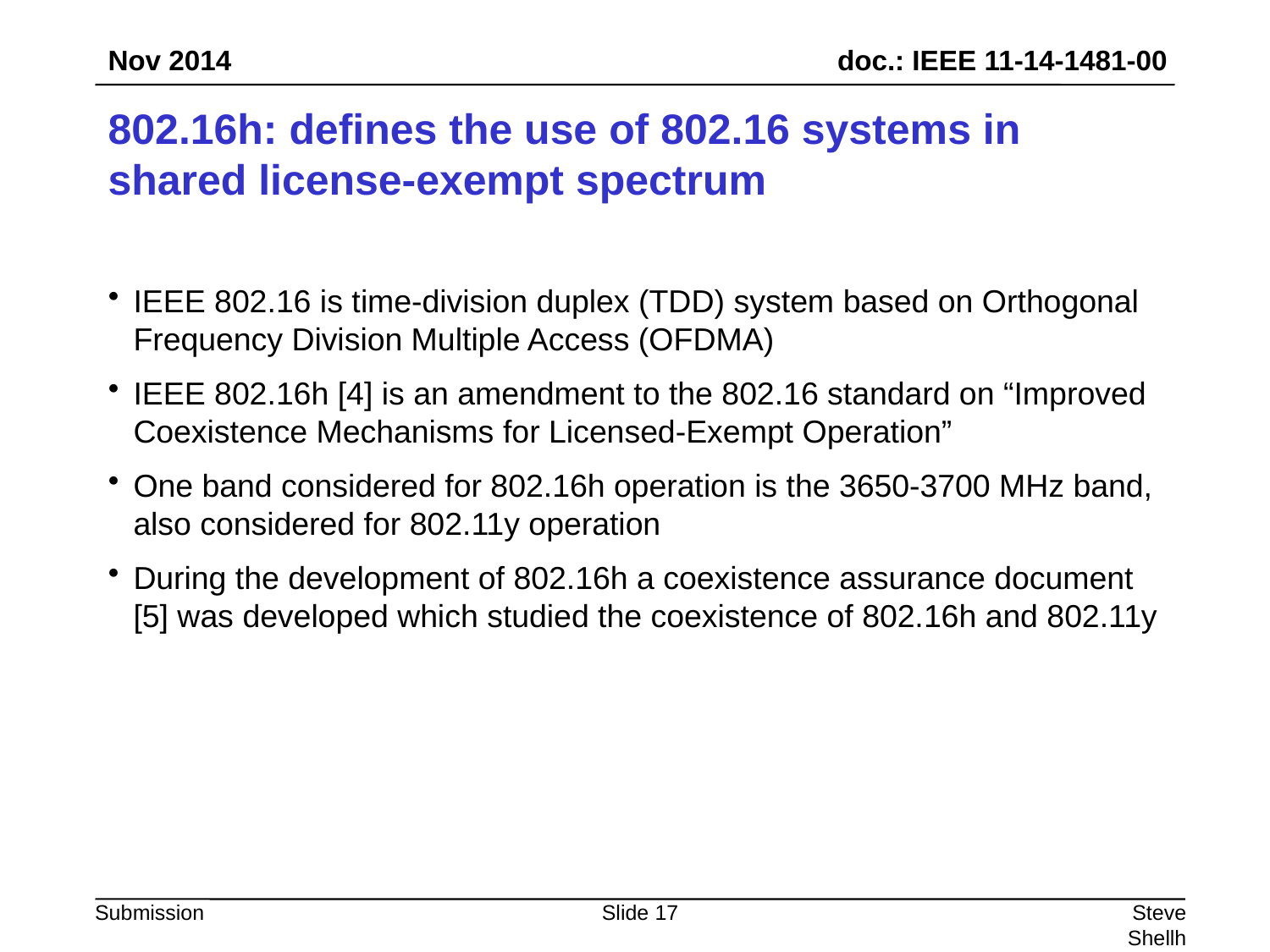

Nov 2014
# 802.16h: defines the use of 802.16 systems in shared license-exempt spectrum
IEEE 802.16 is time-division duplex (TDD) system based on Orthogonal Frequency Division Multiple Access (OFDMA)
IEEE 802.16h [4] is an amendment to the 802.16 standard on “Improved Coexistence Mechanisms for Licensed-Exempt Operation”
One band considered for 802.16h operation is the 3650-3700 MHz band, also considered for 802.11y operation
During the development of 802.16h a coexistence assurance document [5] was developed which studied the coexistence of 802.16h and 802.11y
Slide 17
Steve Shellhammer, Qualcomm